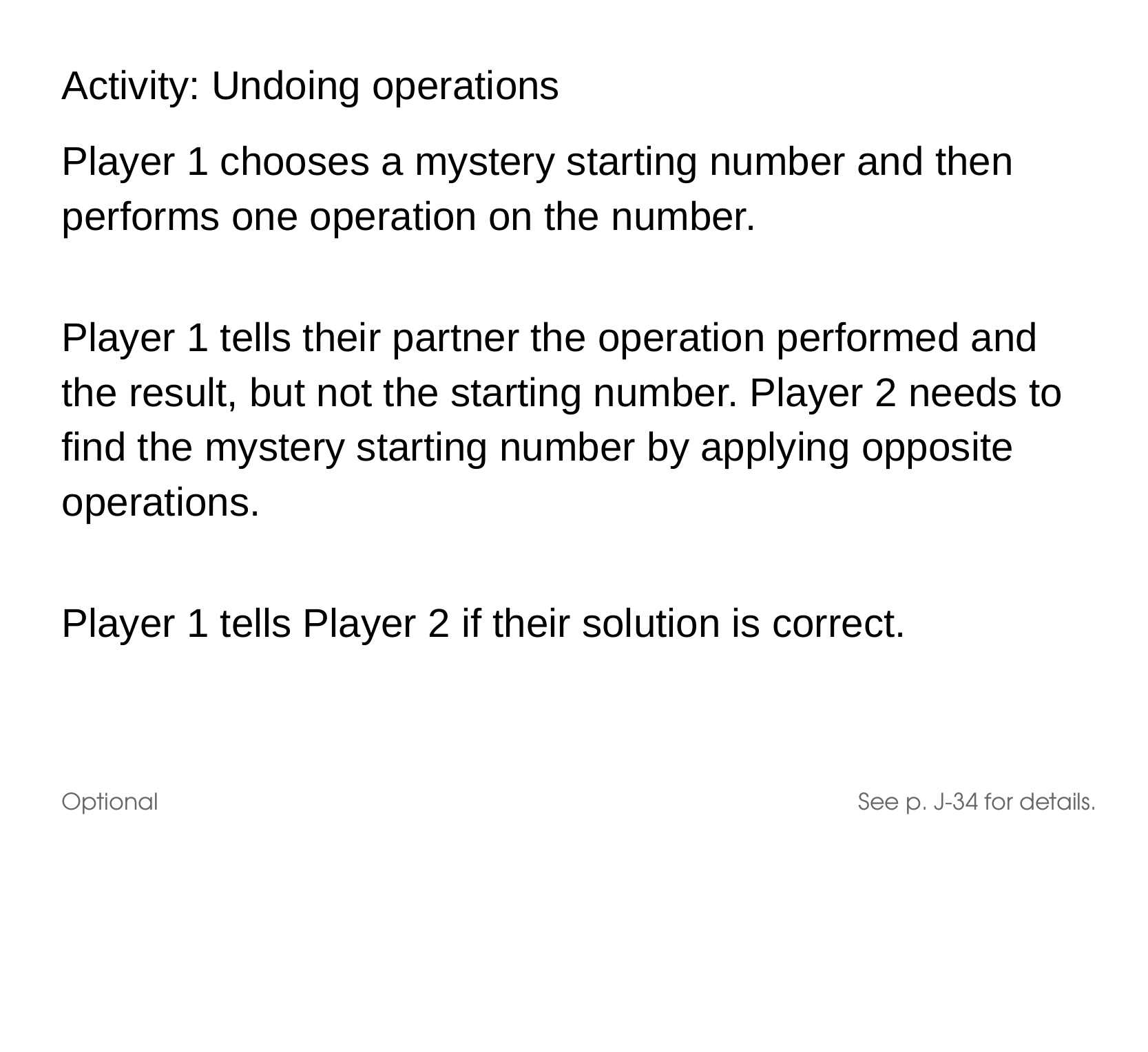

Activity: Undoing operations
Player 1 chooses a mystery starting number and then performs one operation on the number.
Player 1 tells their partner the operation performed and the result, but not the starting number. Player 2 needs to find the mystery starting number by applying opposite operations.
Player 1 tells Player 2 if their solution is correct.
Optional
See p. J-34 for details.